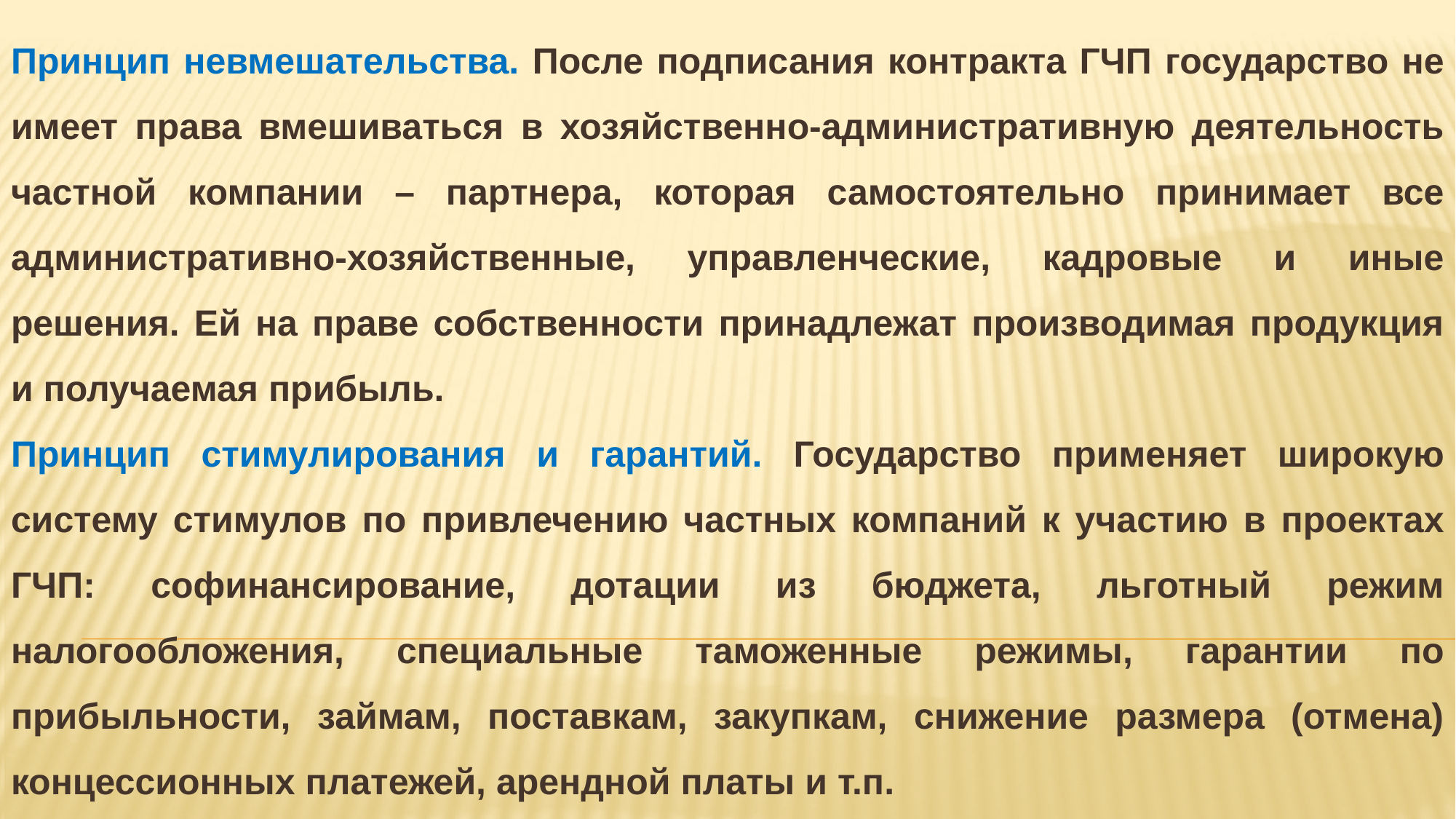

Принцип невмешательства. После подписания контракта ГЧП государство не имеет права вмешиваться в хозяйственно-административную деятельность частной компании – партнера, которая самостоятельно принимает все административно-хозяйственные, управленческие, кадровые и иные решения. Ей на праве собственности принадлежат производимая продукция и получаемая прибыль.
Принцип стимулирования и гарантий. Государство применяет широкую систему стимулов по привлечению частных компаний к участию в проектах ГЧП: софинансирование, дотации из бюджета, льготный режим налогообложения, специальные таможенные режимы, гарантии по прибыльности, займам, поставкам, закупкам, снижение размера (отмена) концессионных платежей, арендной платы и т.п.